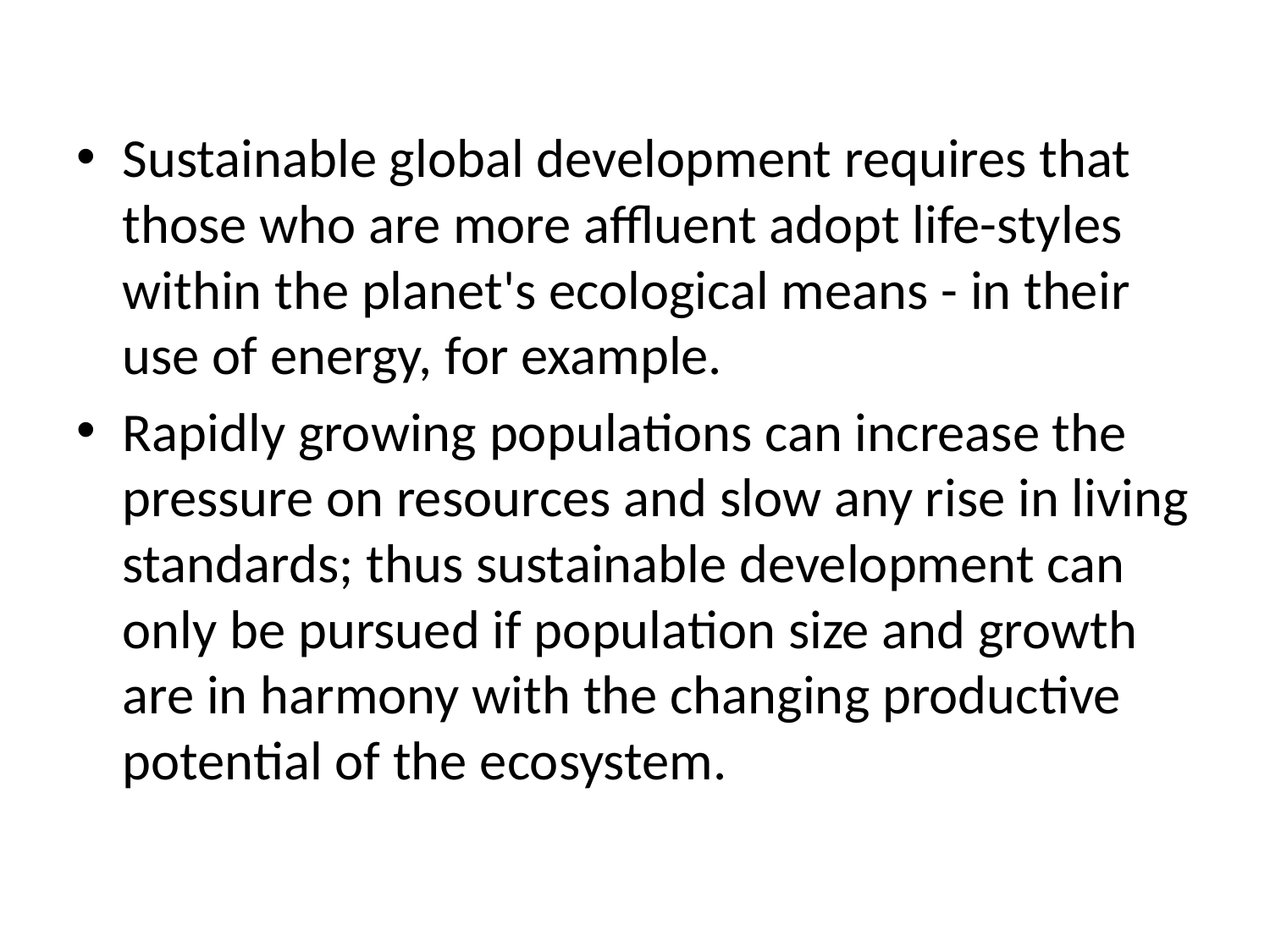

#
Sustainable global development requires that those who are more affluent adopt life-styles within the planet's ecological means - in their use of energy, for example.
Rapidly growing populations can increase the pressure on resources and slow any rise in living standards; thus sustainable development can only be pursued if population size and growth are in harmony with the changing productive potential of the ecosystem.